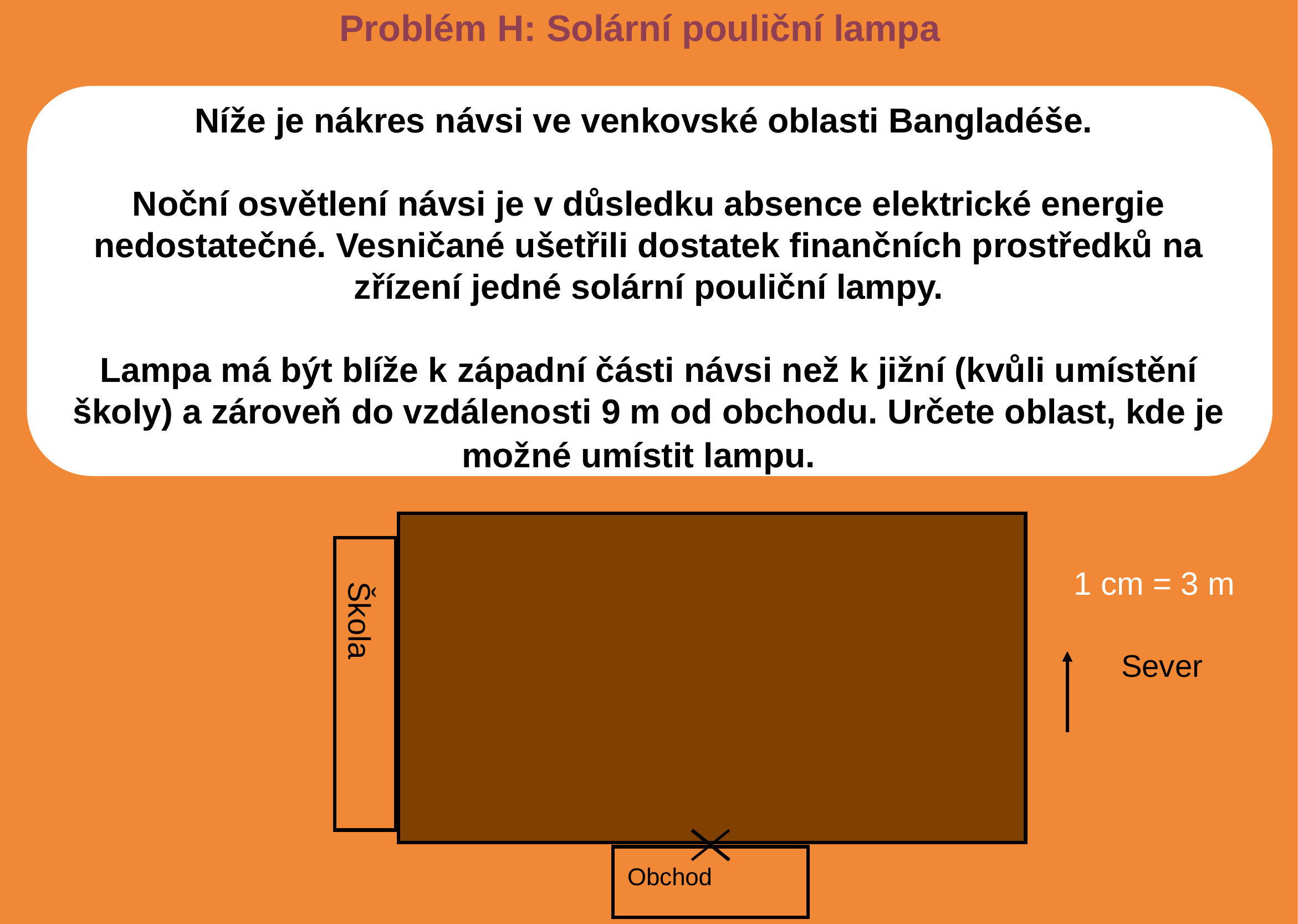

Problém H: Solární pouliční lampa

Níže je nákres návsi ve venkovské oblasti Bangladéše.

Noční osvětlení návsi je v důsledku absence elektrické energie nedostatečné. Vesničané ušetřili dostatek finančních prostředků na zřízení jedné solární pouliční lampy.

Lampa má být blíže k západní části návsi než k jižní (kvůli umístění školy) a zároveň do vzdálenosti 9 m od obchodu. Určete oblast, kde je možné umístit lampu.

Škola

Obchod
1cm = 3m
   1 cm = 3 m
Sever